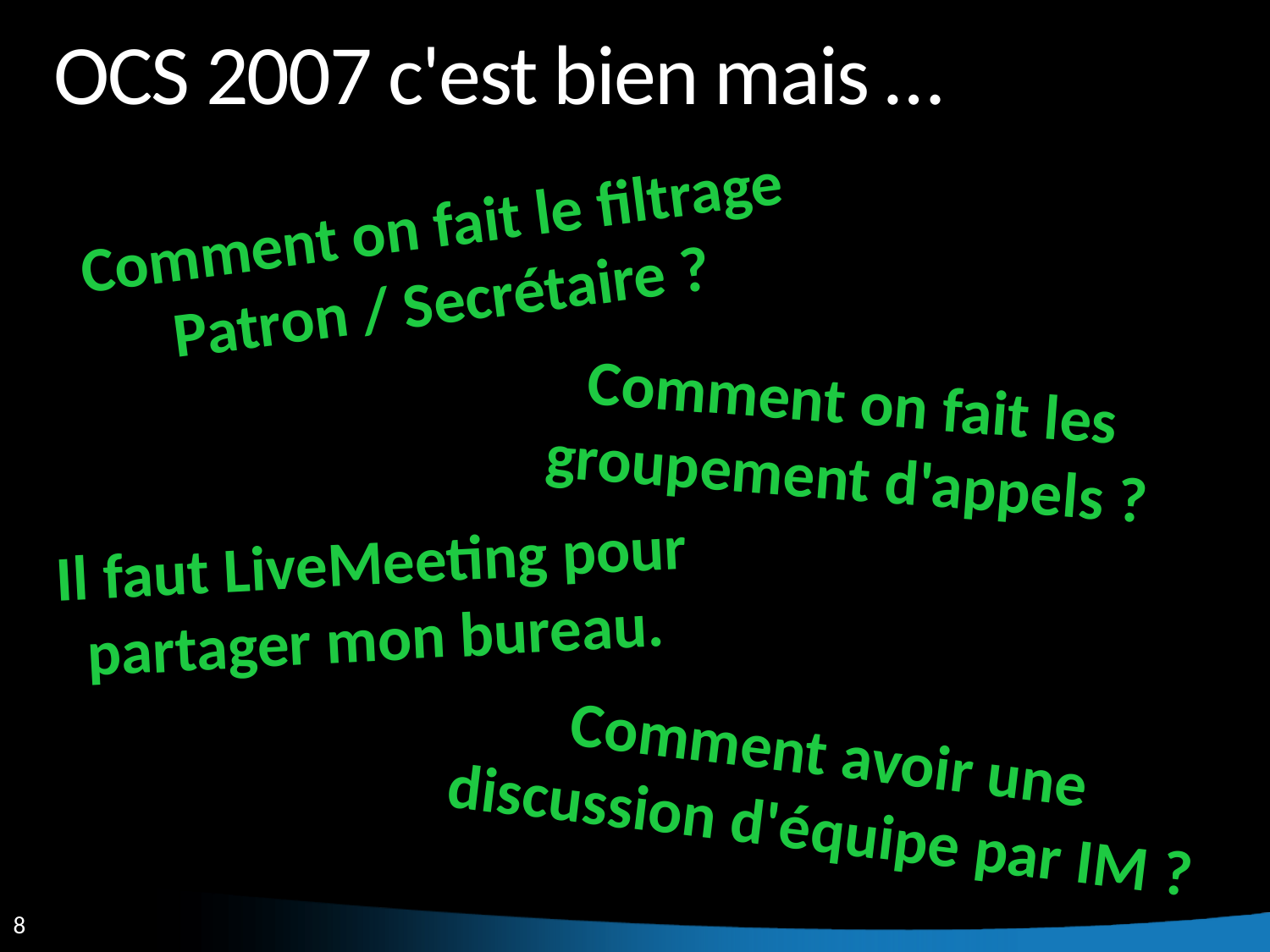

# OCS 2007 c'est bien mais …
Comment on fait le filtrage Patron / Secrétaire ?
Comment on fait les groupement d'appels ?
Il faut LiveMeeting pour partager mon bureau.
Comment avoir une discussion d'équipe par IM ?